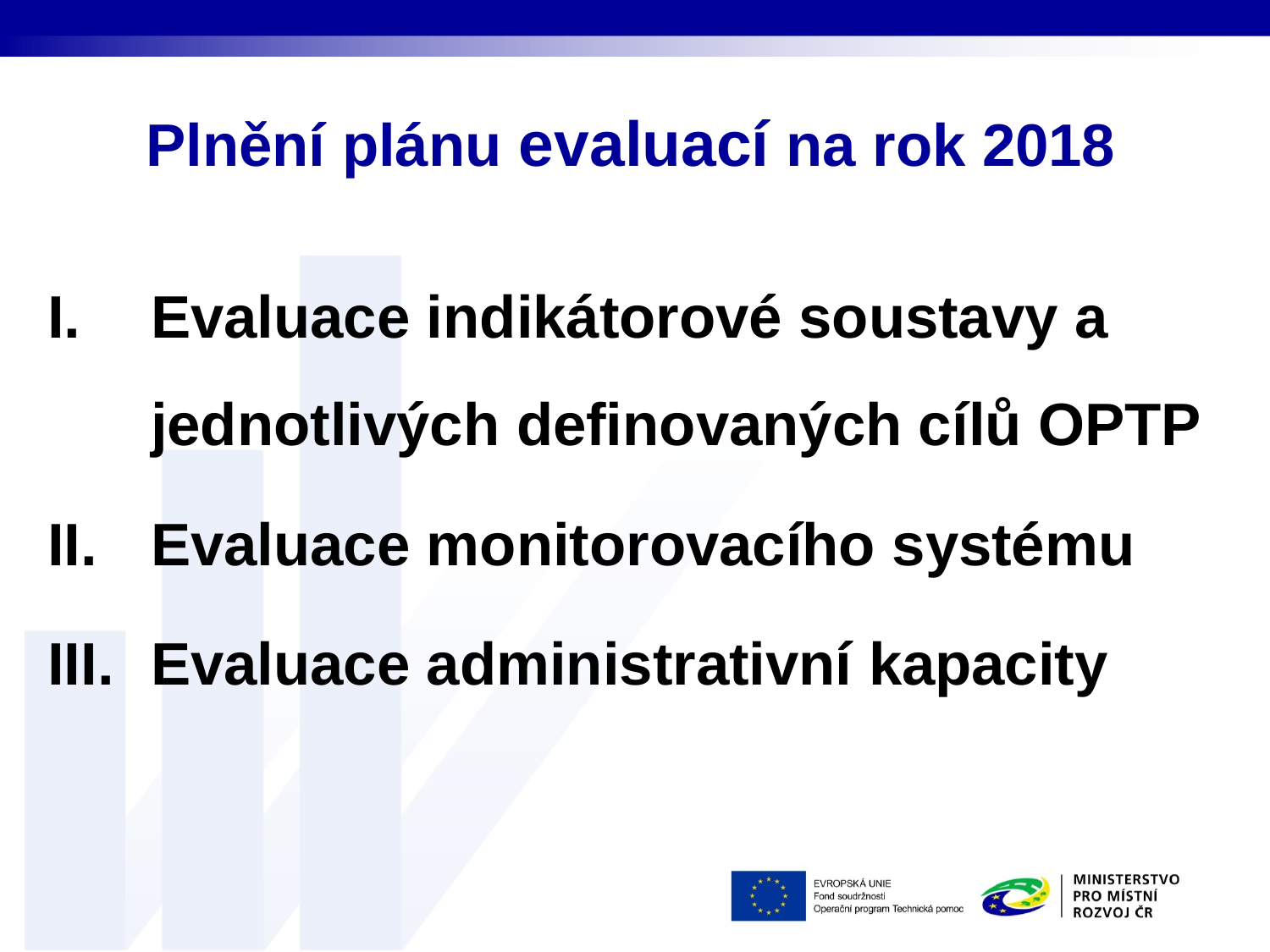

# Plnění plánu evaluací na rok 2018
Evaluace indikátorové soustavy a jednotlivých definovaných cílů OPTP
Evaluace monitorovacího systému
Evaluace administrativní kapacity